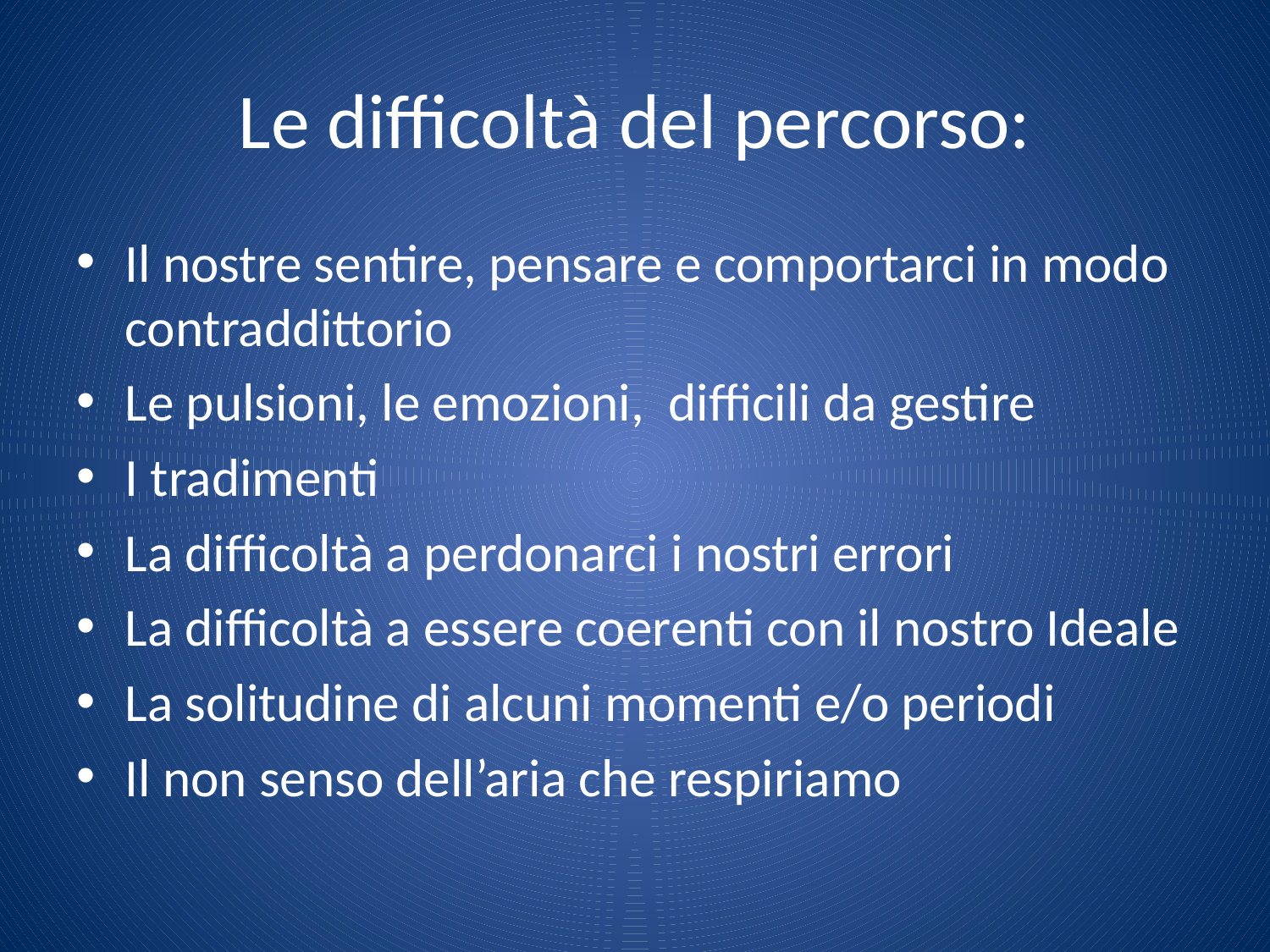

# Le difficoltà del percorso:
Il nostre sentire, pensare e comportarci in modo contraddittorio
Le pulsioni, le emozioni,  difficili da gestire
I tradimenti
La difficoltà a perdonarci i nostri errori
La difficoltà a essere coerenti con il nostro Ideale
La solitudine di alcuni momenti e/o periodi
Il non senso dell’aria che respiriamo